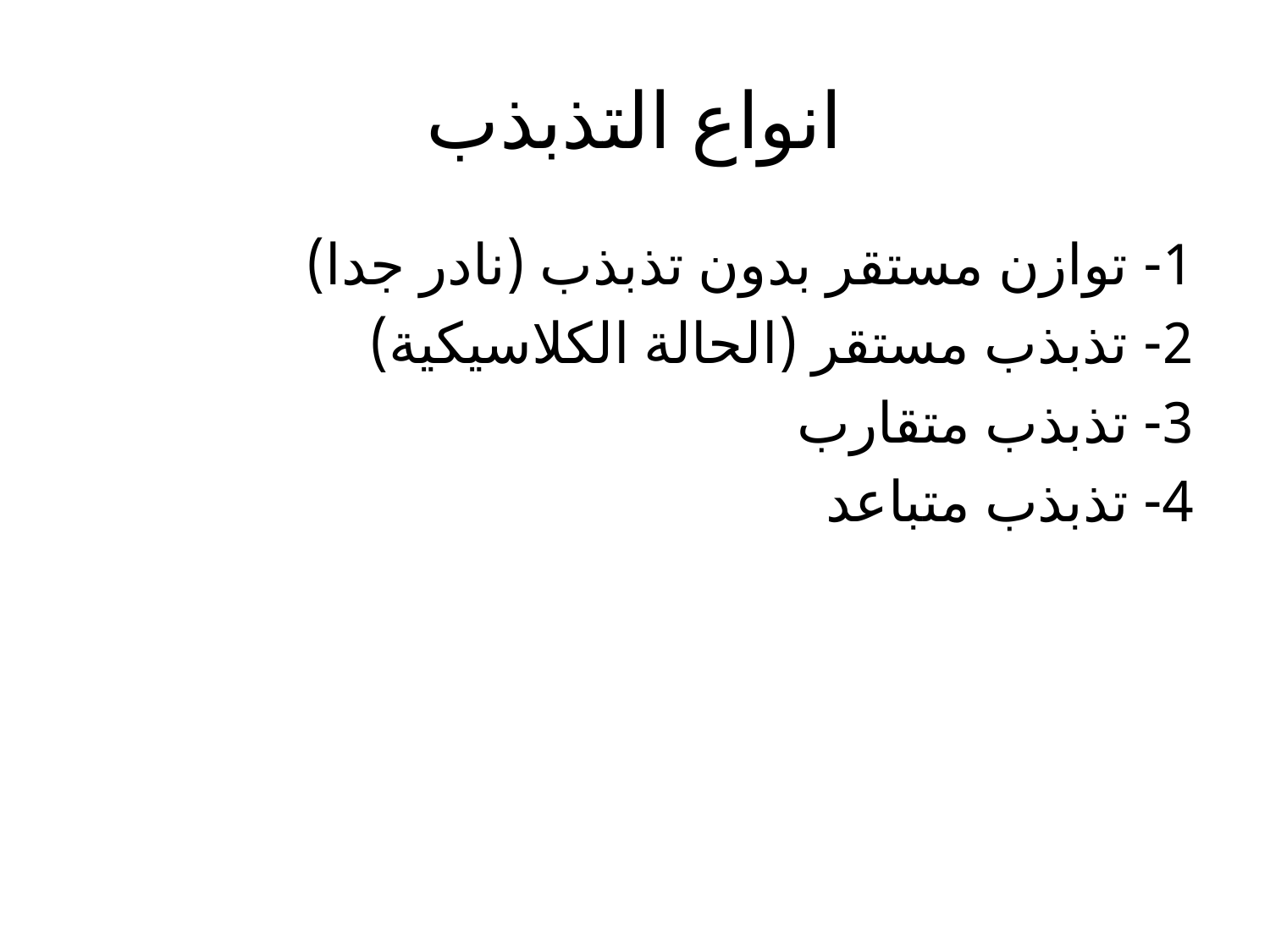

# انواع التذبذب
1- توازن مستقر بدون تذبذب (نادر جدا)
2- تذبذب مستقر (الحالة الكلاسيكية)
3- تذبذب متقارب
4- تذبذب متباعد